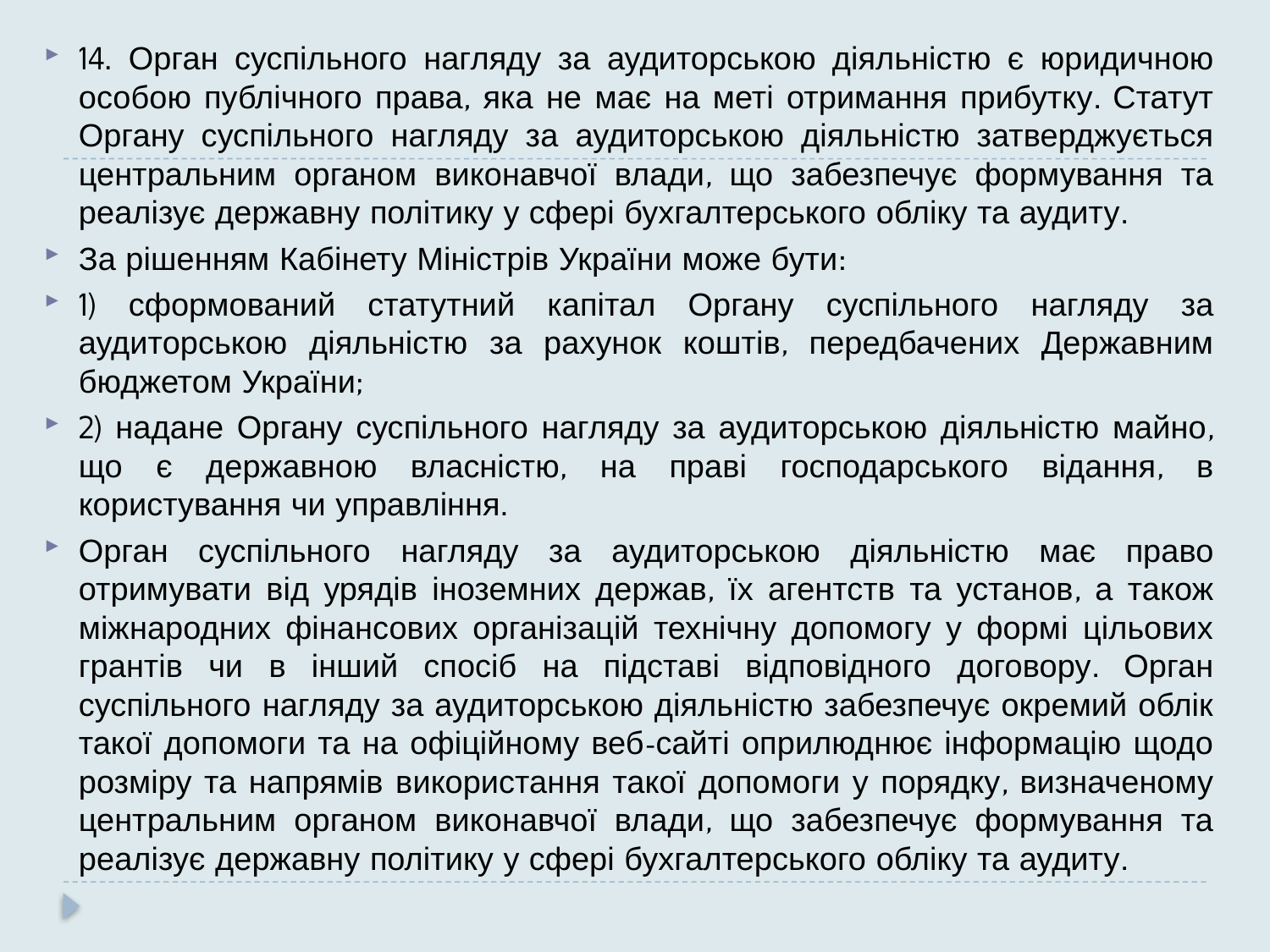

14. Орган суспільного нагляду за аудиторською діяльністю є юридичною особою публічного права, яка не має на меті отримання прибутку. Статут Органу суспільного нагляду за аудиторською діяльністю затверджується центральним органом виконавчої влади, що забезпечує формування та реалізує державну політику у сфері бухгалтерського обліку та аудиту.
За рішенням Кабінету Міністрів України може бути:
1) сформований статутний капітал Органу суспільного нагляду за аудиторською діяльністю за рахунок коштів, передбачених Державним бюджетом України;
2) надане Органу суспільного нагляду за аудиторською діяльністю майно, що є державною власністю, на праві господарського відання, в користування чи управління.
Орган суспільного нагляду за аудиторською діяльністю має право отримувати від урядів іноземних держав, їх агентств та установ, а також міжнародних фінансових організацій технічну допомогу у формі цільових грантів чи в інший спосіб на підставі відповідного договору. Орган суспільного нагляду за аудиторською діяльністю забезпечує окремий облік такої допомоги та на офіційному веб-сайті оприлюднює інформацію щодо розміру та напрямів використання такої допомоги у порядку, визначеному центральним органом виконавчої влади, що забезпечує формування та реалізує державну політику у сфері бухгалтерського обліку та аудиту.